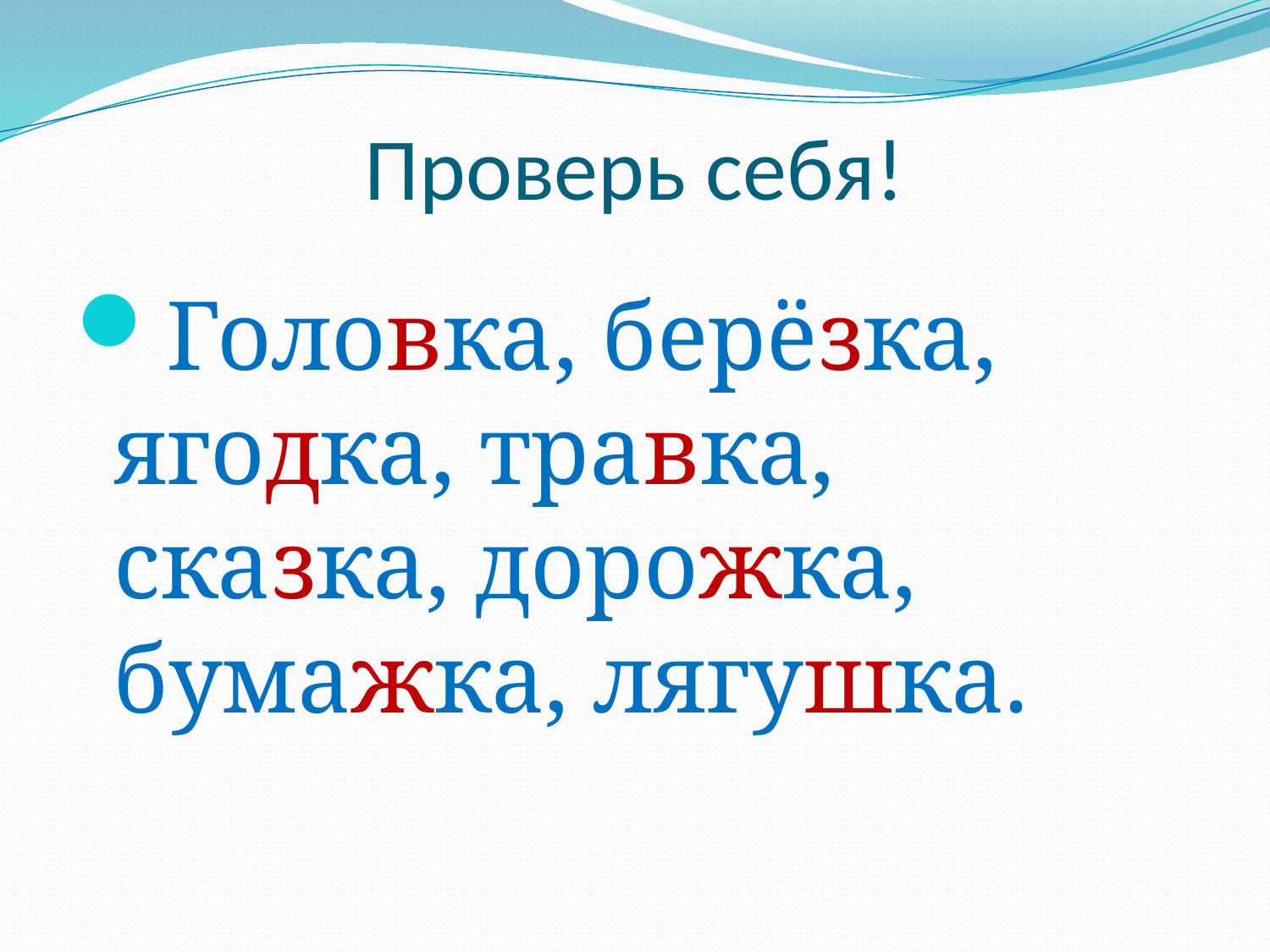

# Проверь себя!
Головка, берёзка, ягодка, травка, сказка, дорожка, бумажка, лягушка.